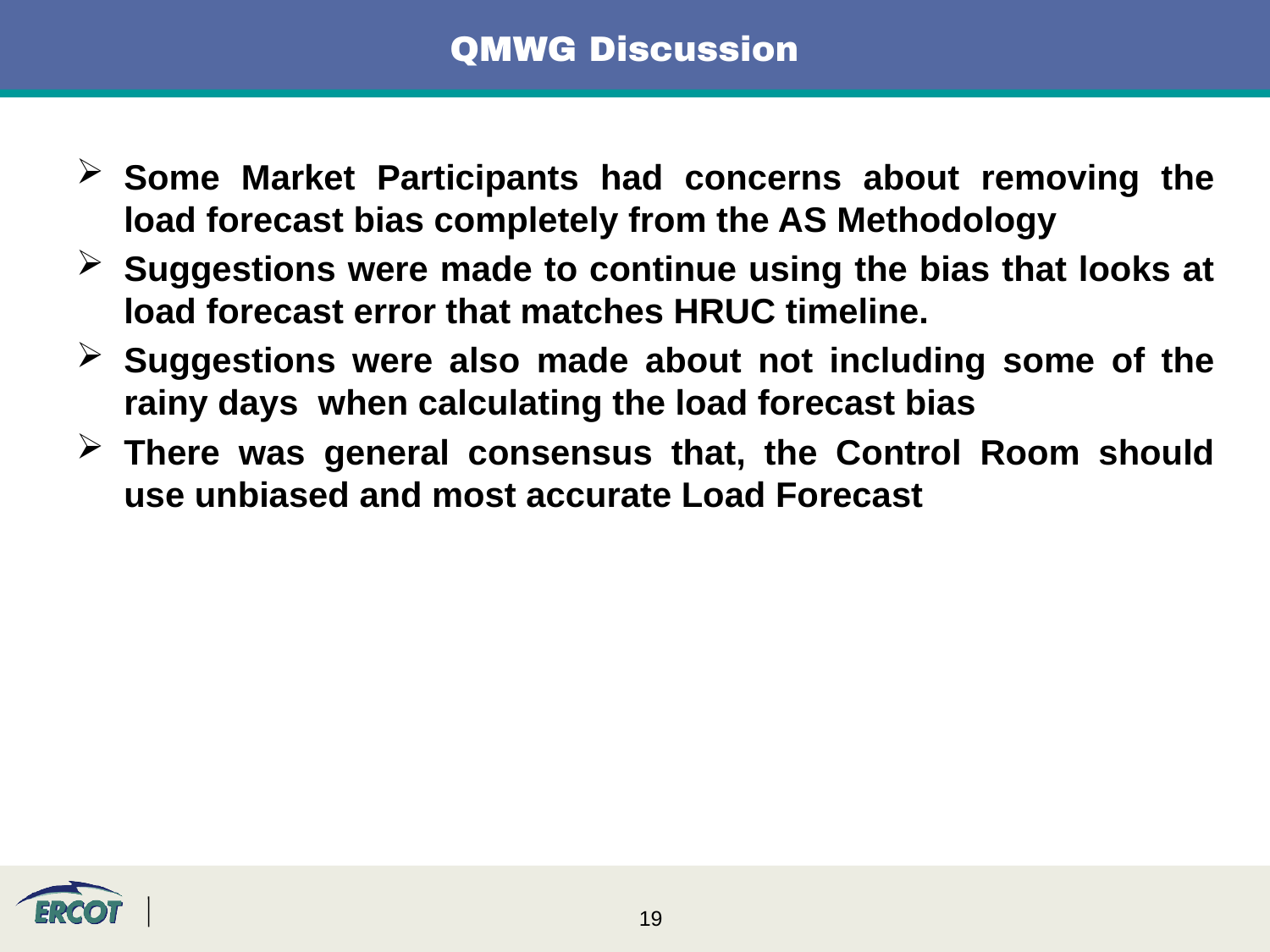

# QMWG Discussion
Some Market Participants had concerns about removing the load forecast bias completely from the AS Methodology
Suggestions were made to continue using the bias that looks at load forecast error that matches HRUC timeline.
Suggestions were also made about not including some of the rainy days  when calculating the load forecast bias
There was general consensus that, the Control Room should use unbiased and most accurate Load Forecast